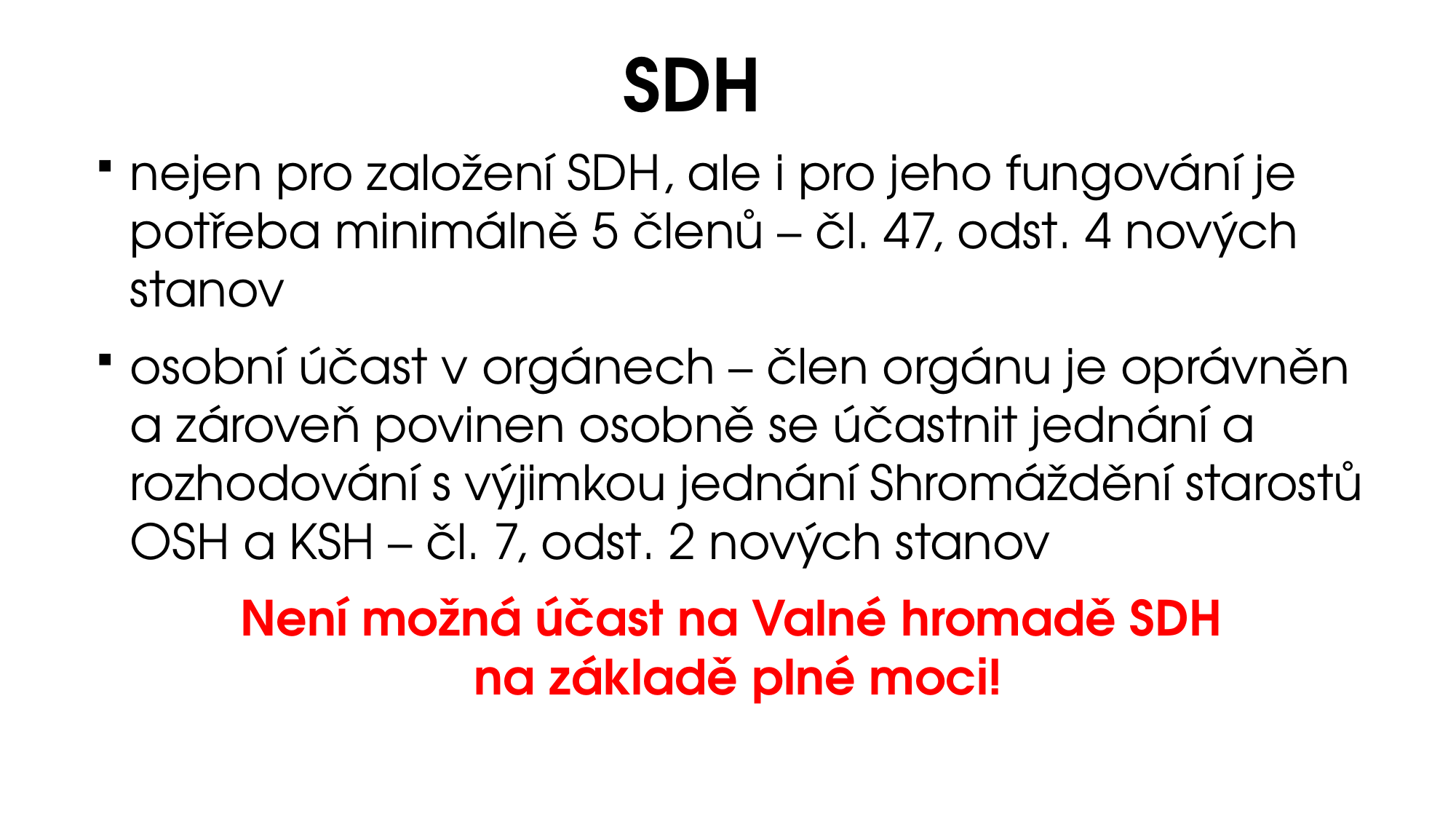

SDH
nejen pro založení SDH, ale i pro jeho fungování je potřeba minimálně 5 členů – čl. 47, odst. 4 nových stanov
osobní účast v orgánech – člen orgánu je oprávněn a zároveň povinen osobně se účastnit jednání a rozhodování s výjimkou jednání Shromáždění starostů OSH a KSH – čl. 7, odst. 2 nových stanov
Není možná účast na Valné hromadě SDH
na základě plné moci!